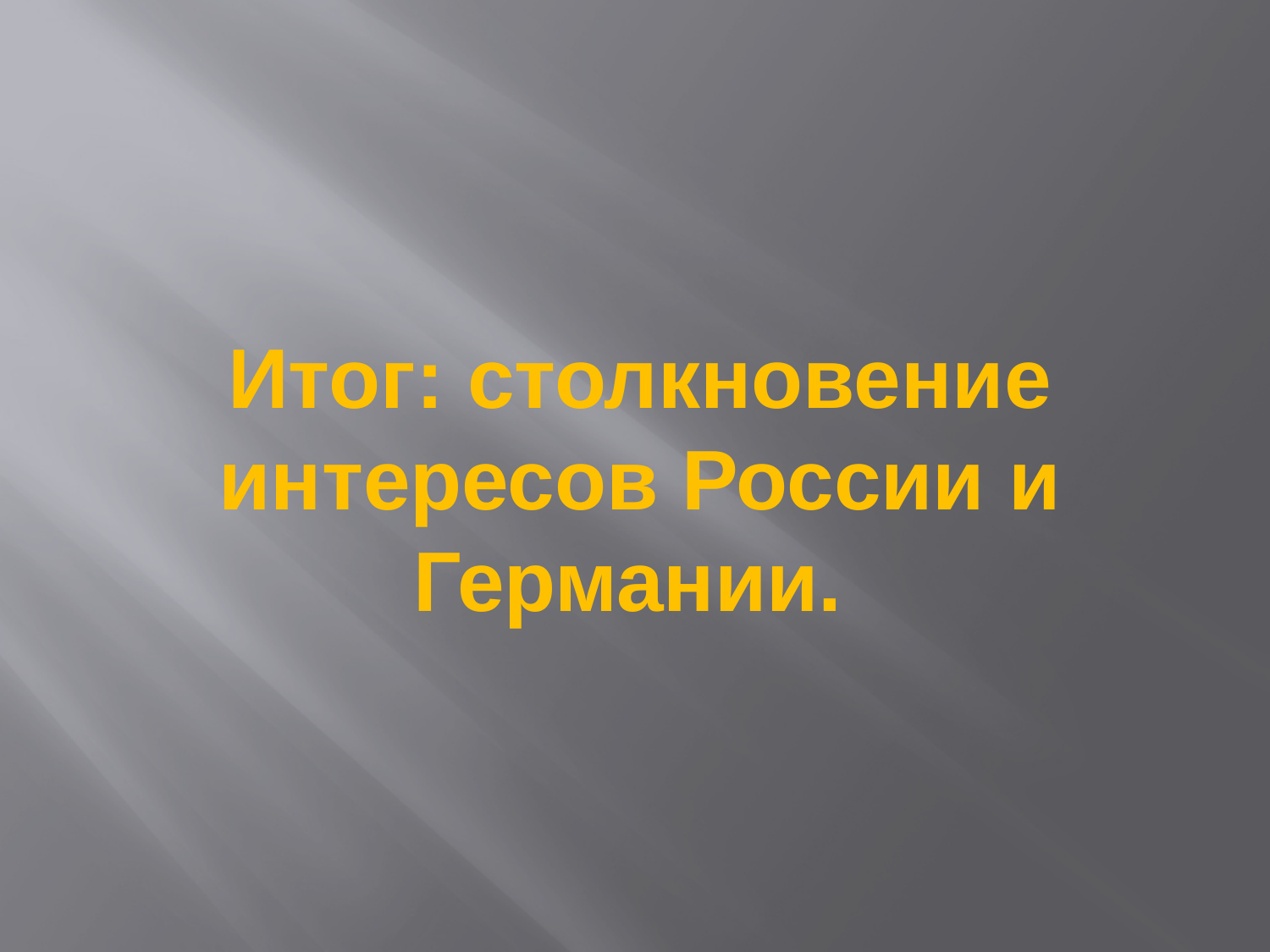

# Итог: столкновение интересов России и Германии.